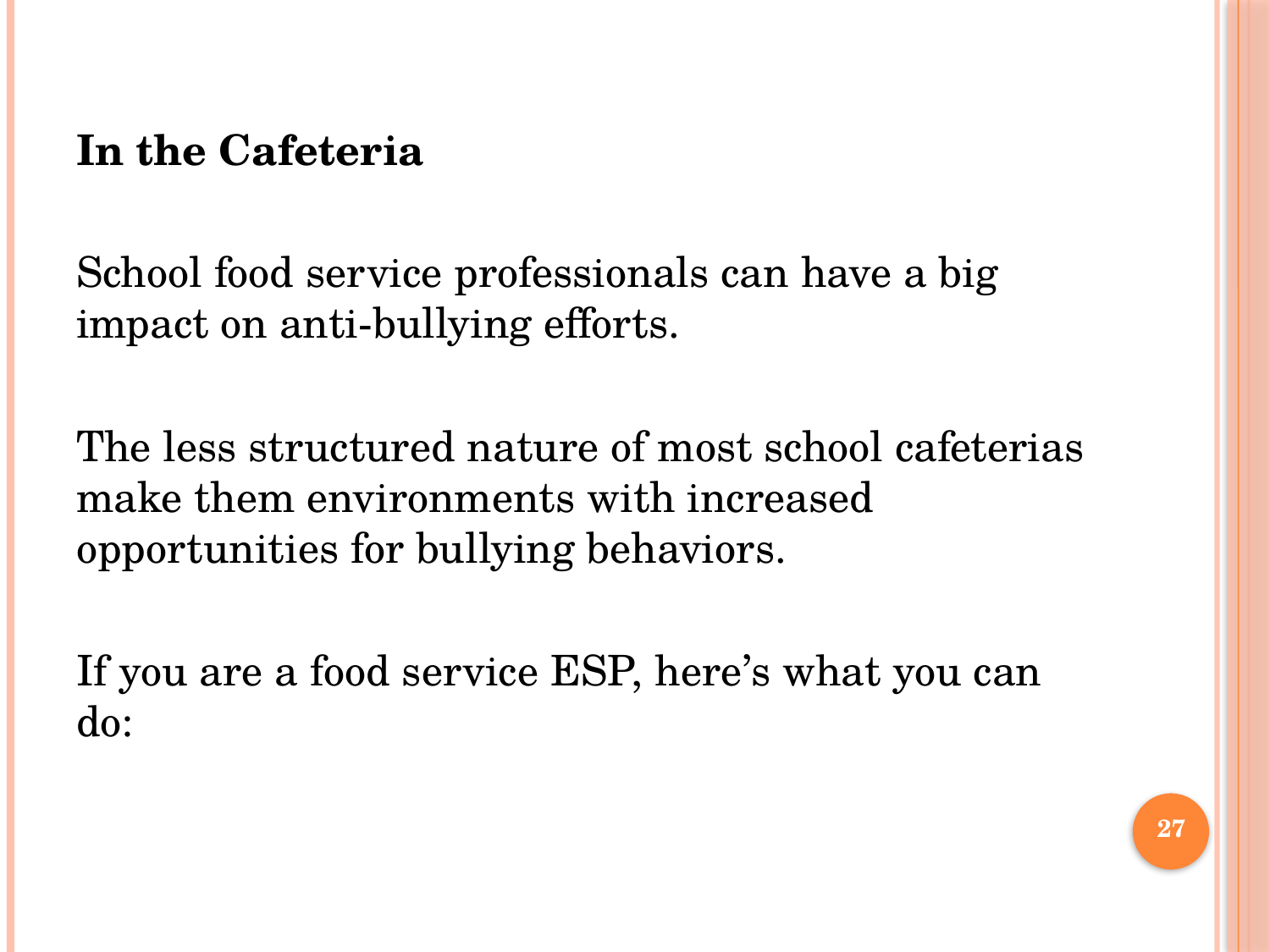

In the Cafeteria

School food service professionals can have a big impact on anti-bullying efforts.

The less structured nature of most school cafeterias make them environments with increased opportunities for bullying behaviors.

If you are a food service ESP, here’s what you can do:

27